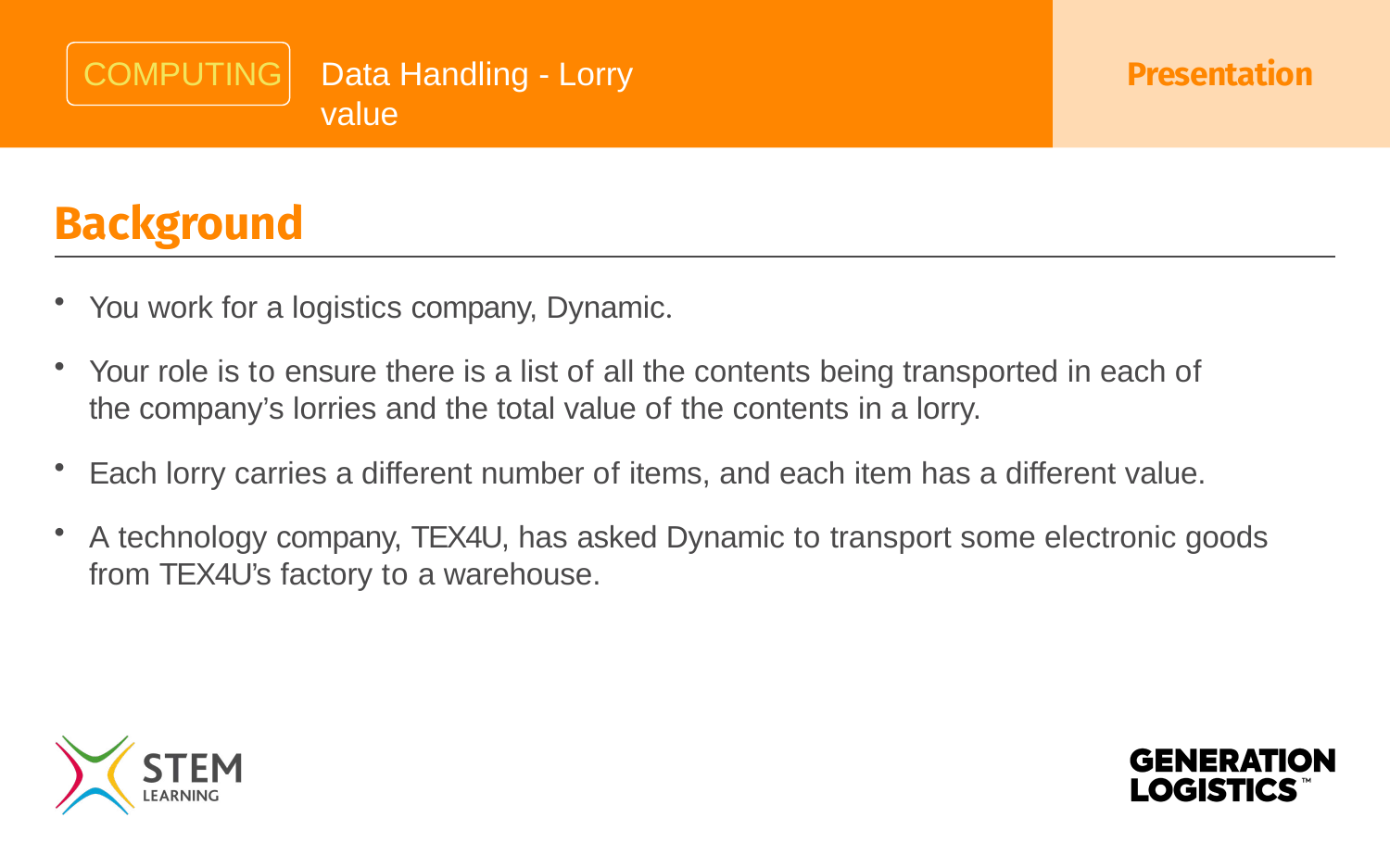

COMPUTING
# Data Handling - Lorry value
Presentation
Background

You work for a logistics company, Dynamic.
Your role is to ensure there is a list of all the contents being transported in each of the company’s lorries and the total value of the contents in a lorry.
Each lorry carries a different number of items, and each item has a different value.
A technology company, TEX4U, has asked Dynamic to transport some electronic goods from TEX4U’s factory to a warehouse.